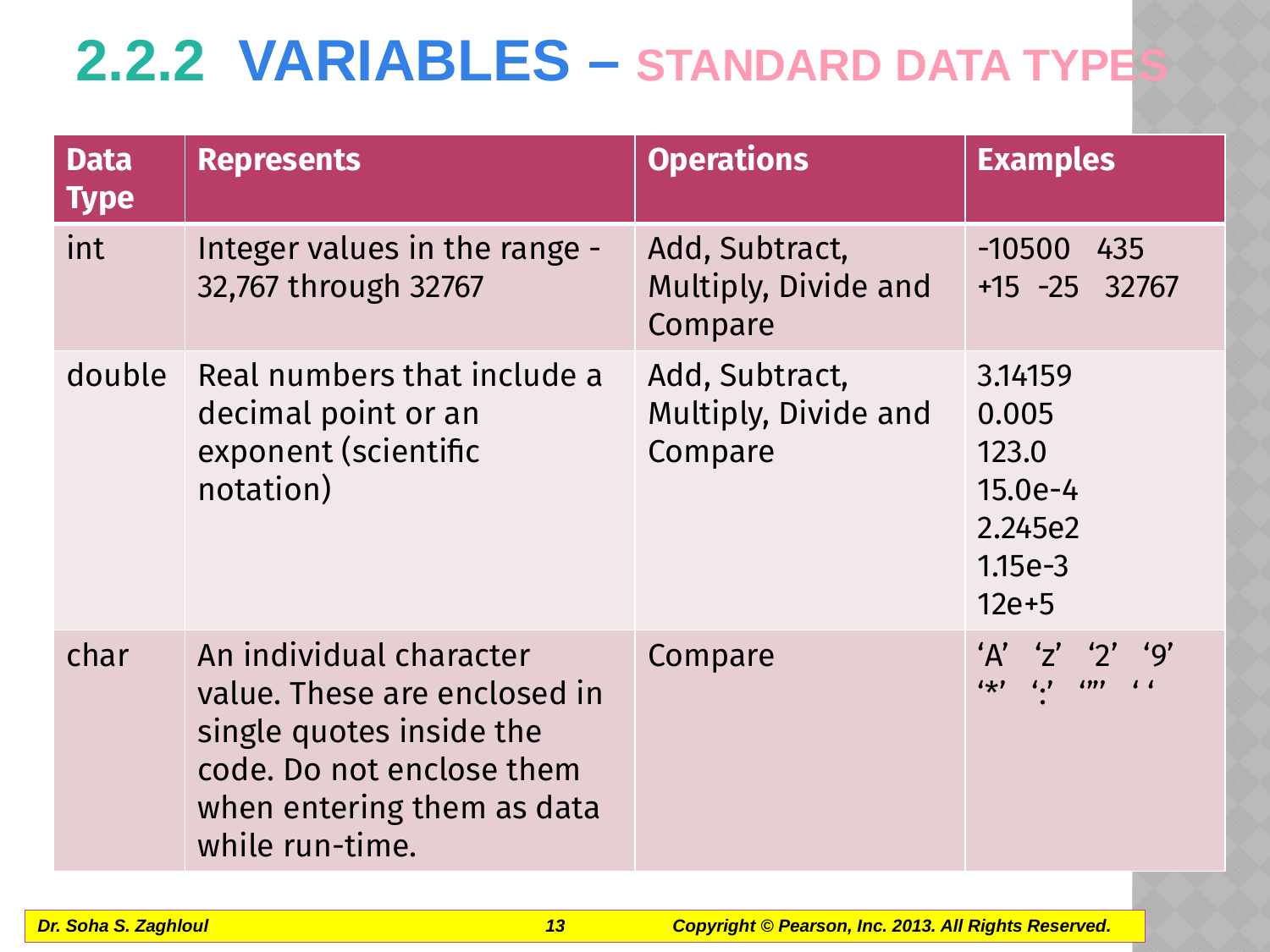

2.2.2  variables – Standard Data Types
| Data Type | Represents | Operations | Examples |
| --- | --- | --- | --- |
| int | Integer values in the range -32,767 through 32767 | Add, Subtract, Multiply, Divide and Compare | -10500 435 +15 -25 32767 |
| double | Real numbers that include a decimal point or an exponent (scientific notation) | Add, Subtract, Multiply, Divide and Compare | 3.14159 0.005 123.0 15.0e-4 2.245e2 1.15e-3 12e+5 |
| char | An individual character value. These are enclosed in single quotes inside the code. Do not enclose them when entering them as data while run-time. | Compare | ‘A’ ‘z’ ‘2’ ‘9’ ‘\*’ ‘:’ ‘”’ ‘ ‘ |
Dr. Soha S. Zaghloul			13	Copyright © Pearson, Inc. 2013. All Rights Reserved.